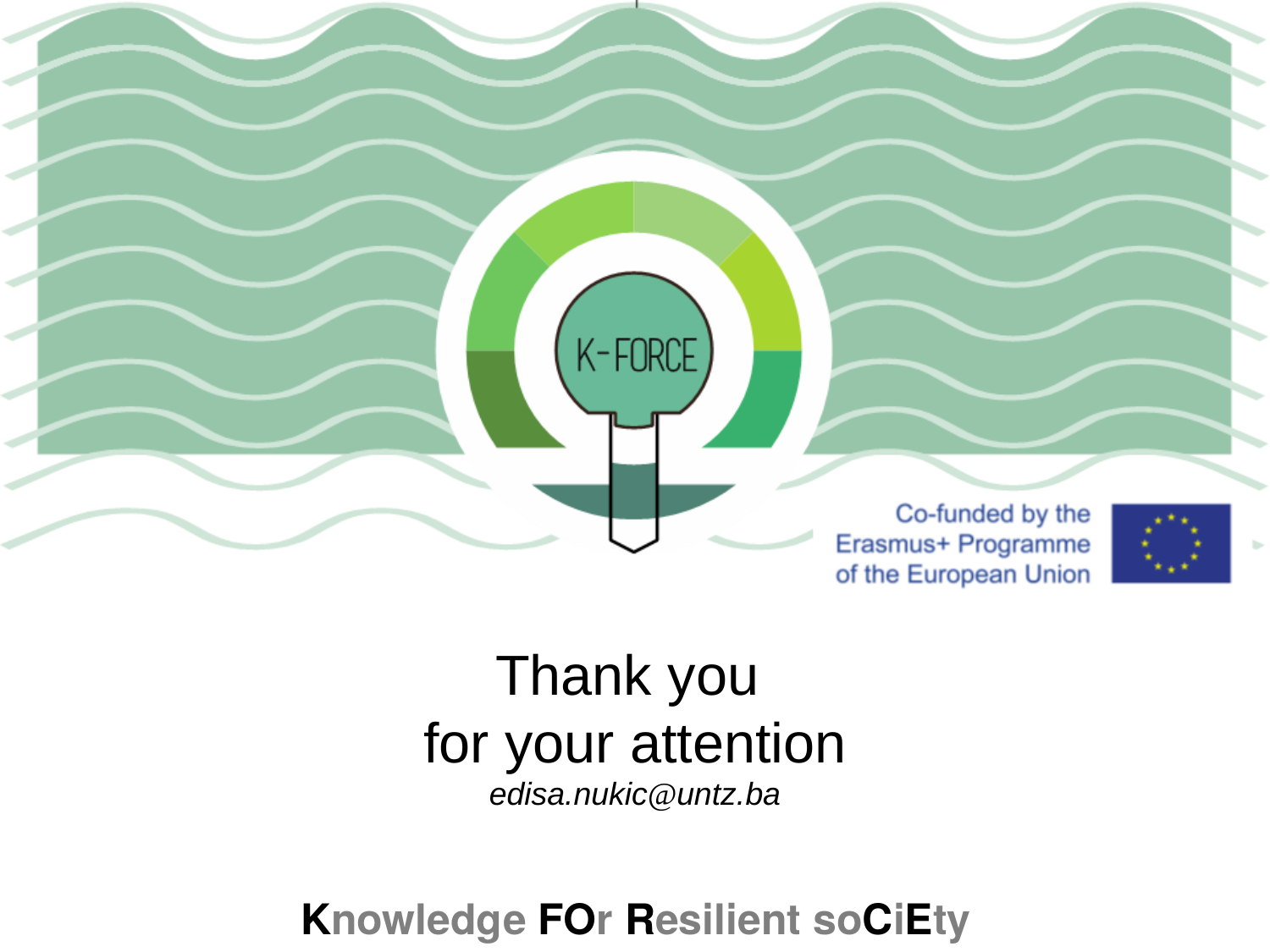

Thank you
for your attention
edisa.nukic@untz.ba
Knowledge FOr Resilient soCiEty